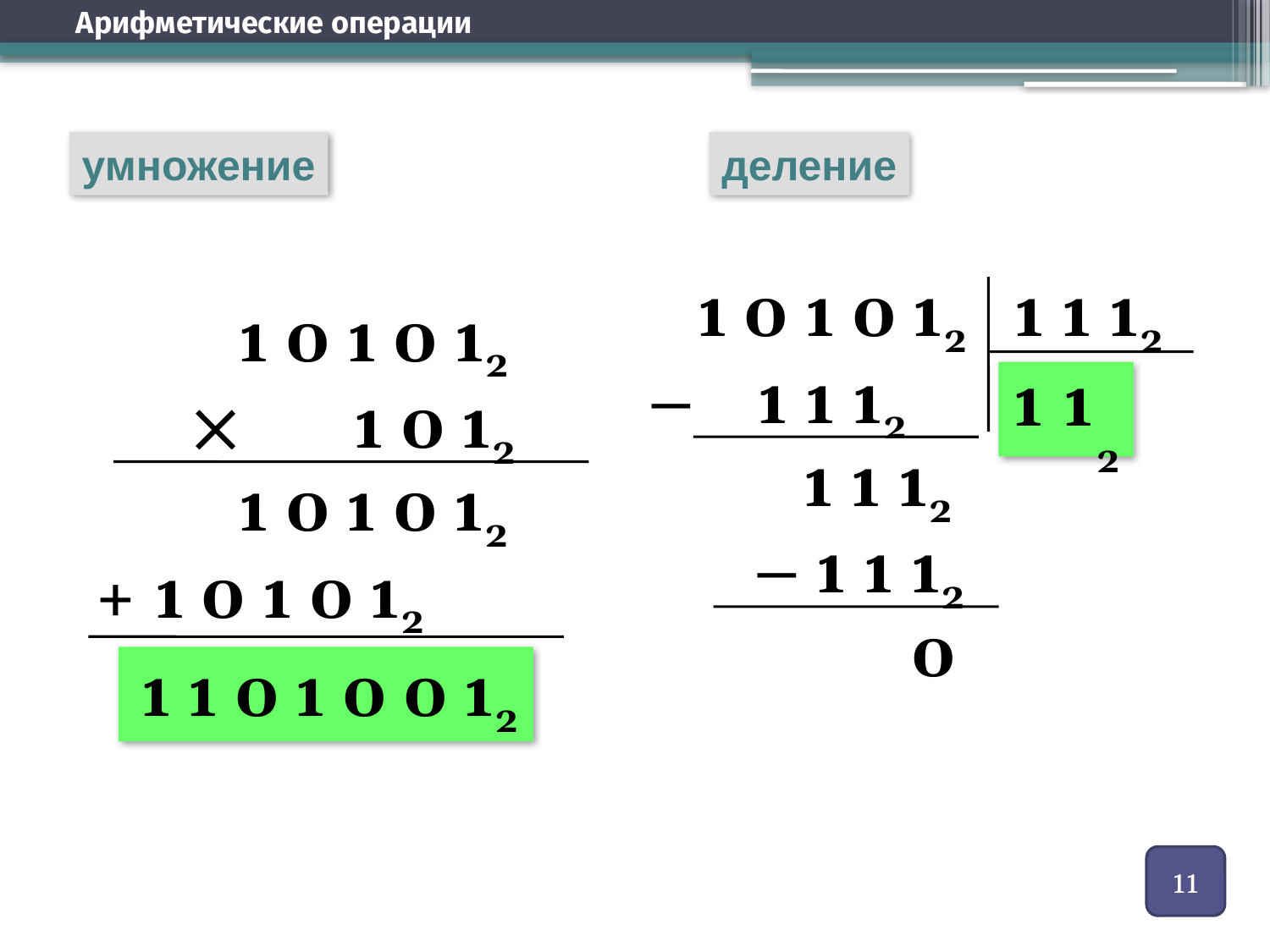

# Арифметические операции
умножение
деление
   1 0 1 0 12
–    1 1 12
1 1 12

   1 0 1 0 12
×       1 0 12
1
1
2

   1 1 12
– 1 1 12
         1 0 1 0 12
+ 1 0 1 0 12

0

1 1 0 1 0 0 12
11